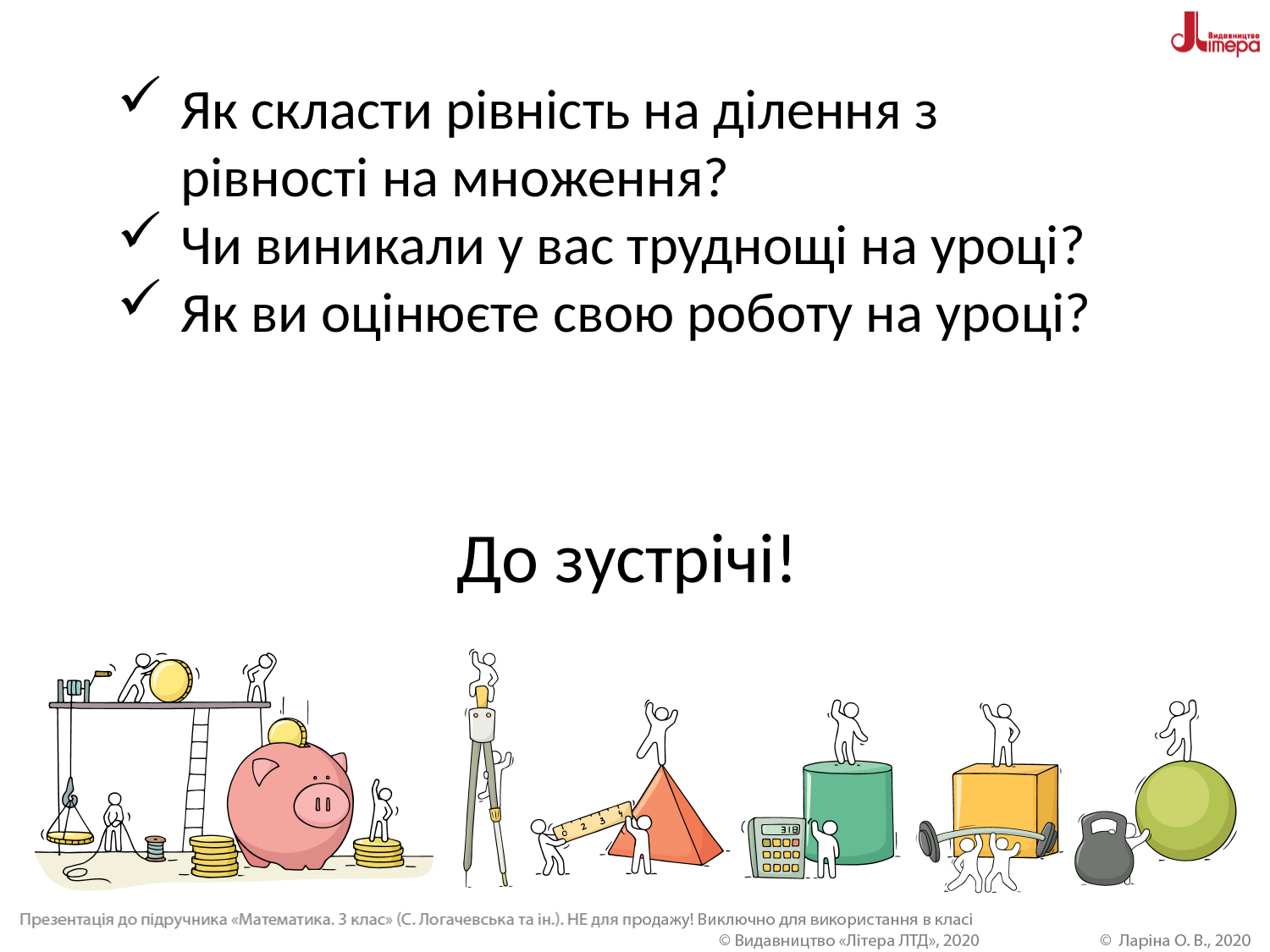

Як скласти рівність на ділення з рівності на множення?
Чи виникали у вас труднощі на уроці?
Як ви оцінюєте свою роботу на уроці?
До зустрічі!